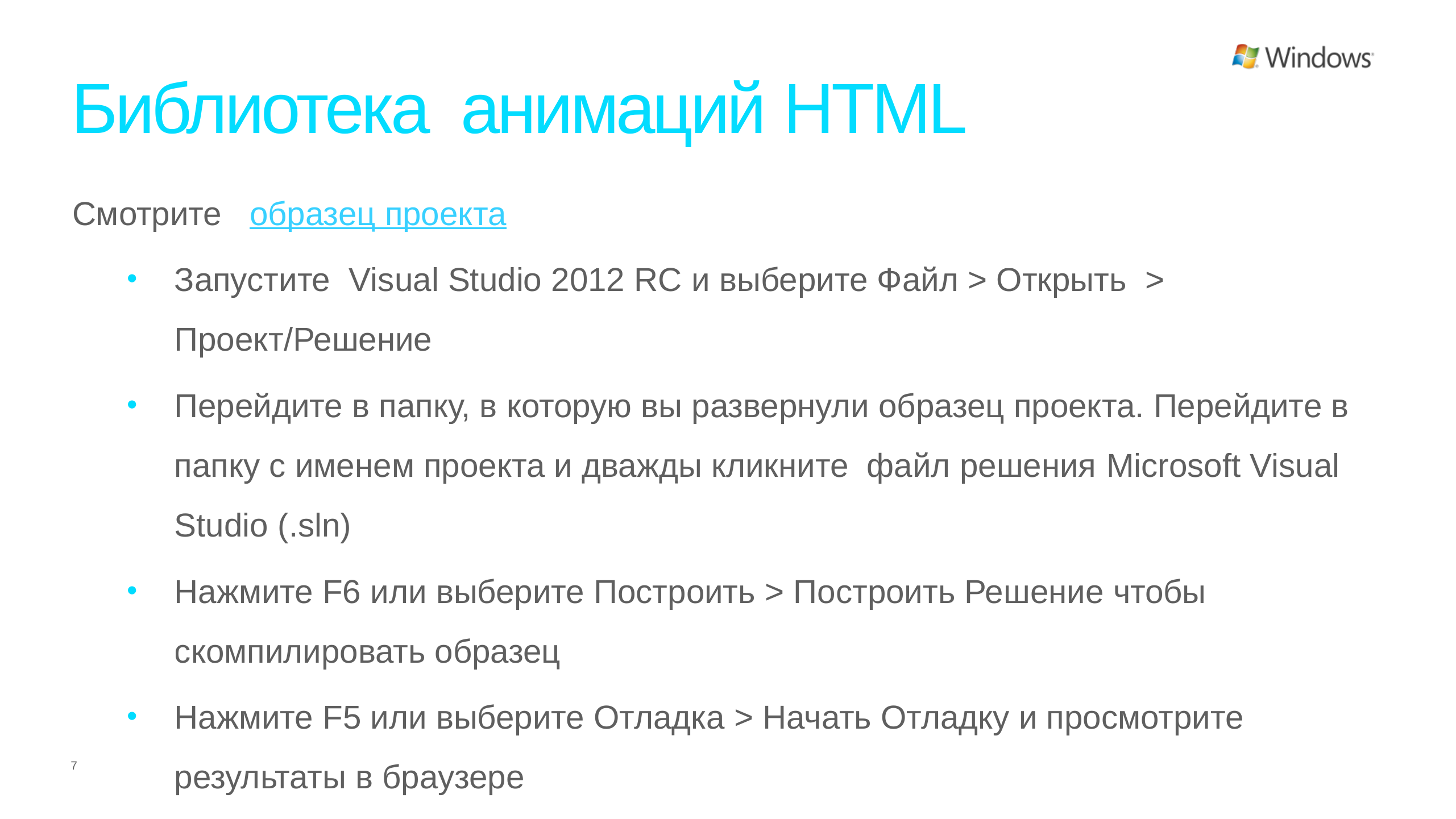

# Библиотека  анимаций HTML
Смотрите   образец проекта
Запустите  Visual Studio 2012 RC и выберите Файл > Открыть  > Проект/Решение
Перейдите в папку, в которую вы развернули образец проекта. Перейдите в папку с именем проекта и дважды кликните  файл решения Microsoft Visual Studio (.sln)
Нажмите F6 или выберите Построить > Построить Решение чтобы скомпилировать образец
Нажмите F5 или выберите Отладка > Начать Отладку и просмотрите результаты в браузере